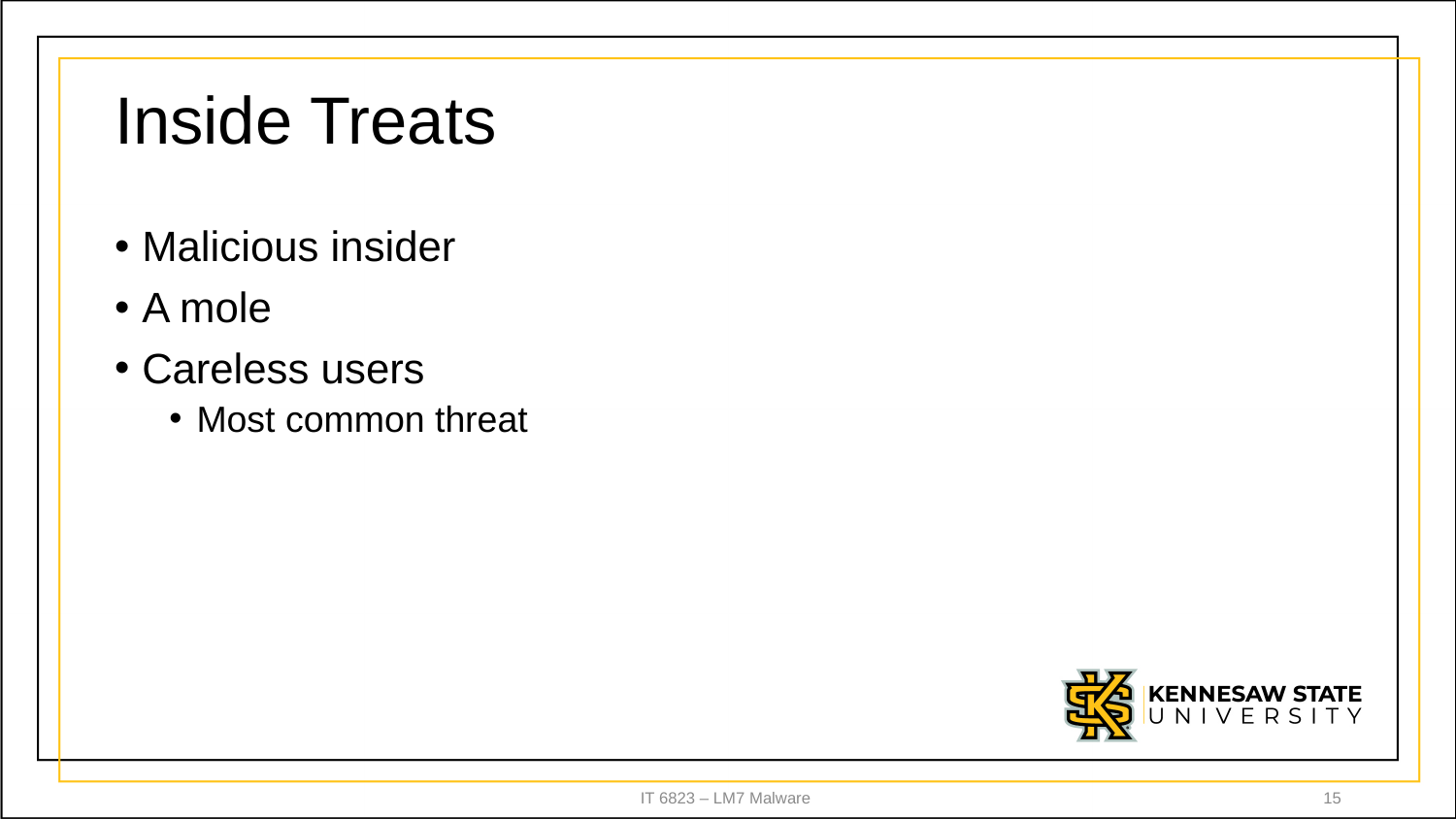

# Inside Treats
Malicious insider
A mole
Careless users
Most common threat
IT 6823 – LM7 Malware
15